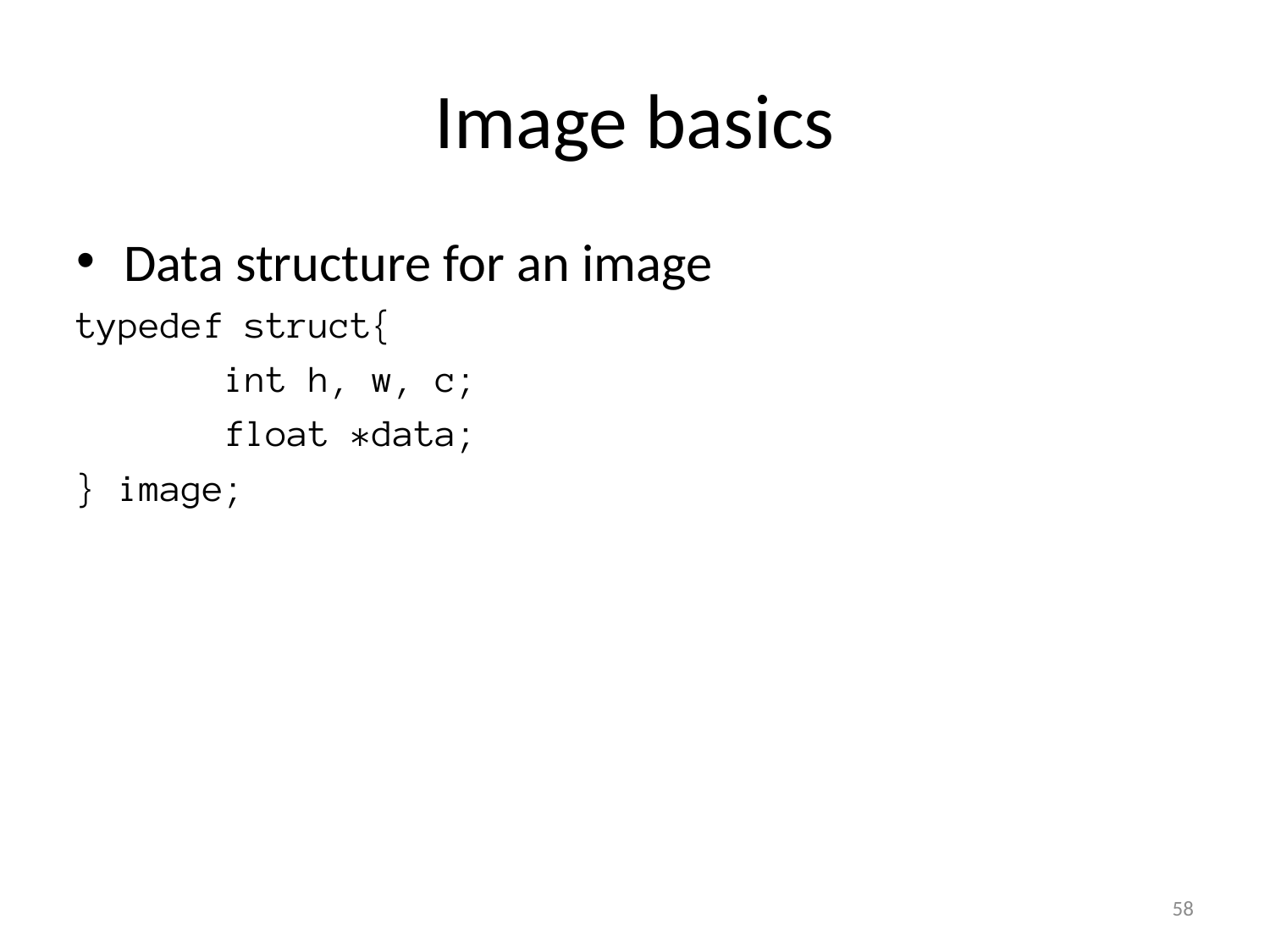

# Image basics
Data structure for an image
typedef struct{
       int h, w, c;
       float *data;
} image;

58